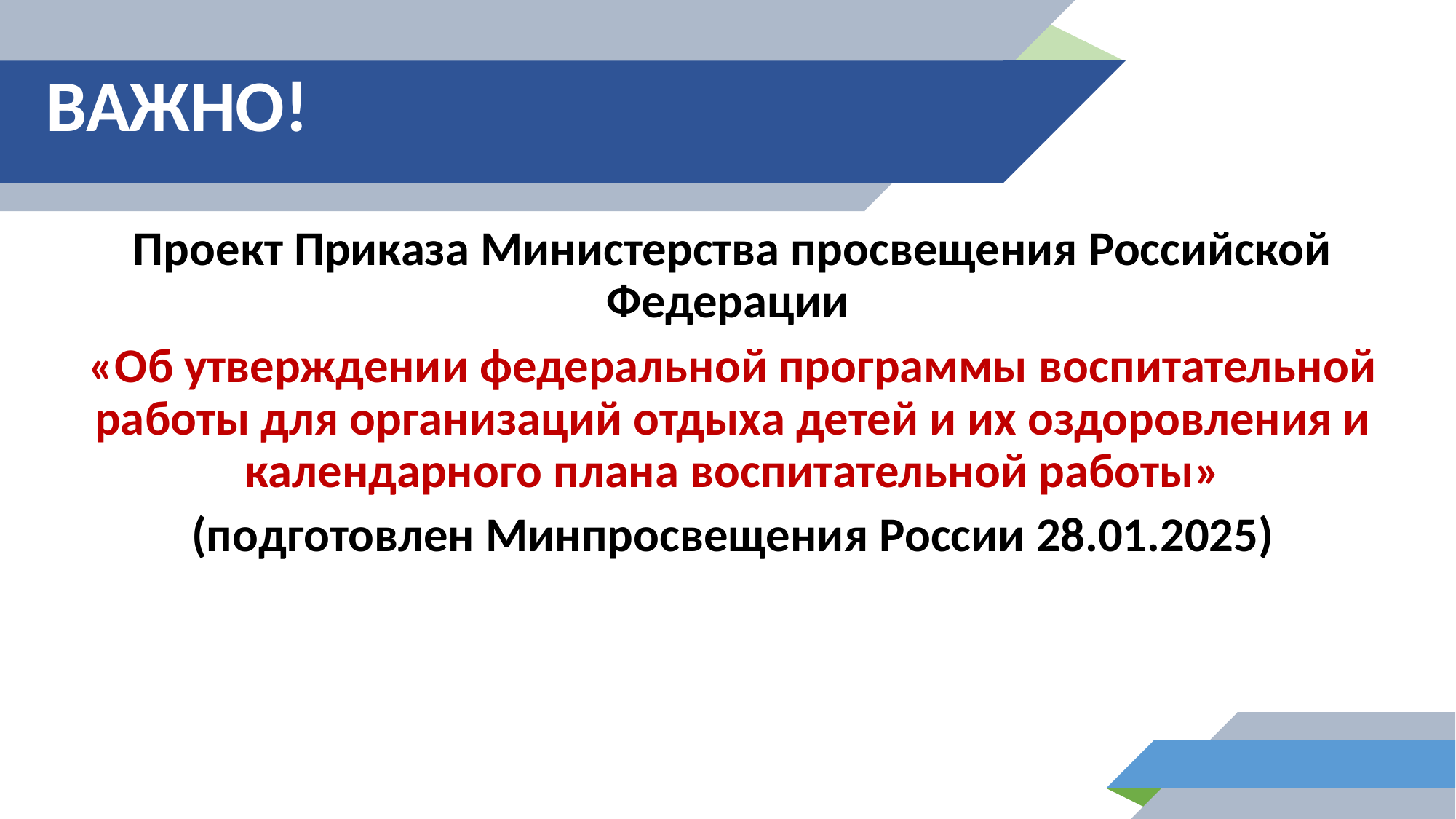

ВАЖНО!

Проект Приказа Министерства просвещения Российской Федерации
«Об утверждении федеральной программы воспитательной работы для организаций отдыха детей и их оздоровления и календарного плана воспитательной работы»
(подготовлен Минпросвещения России 28.01.2025)